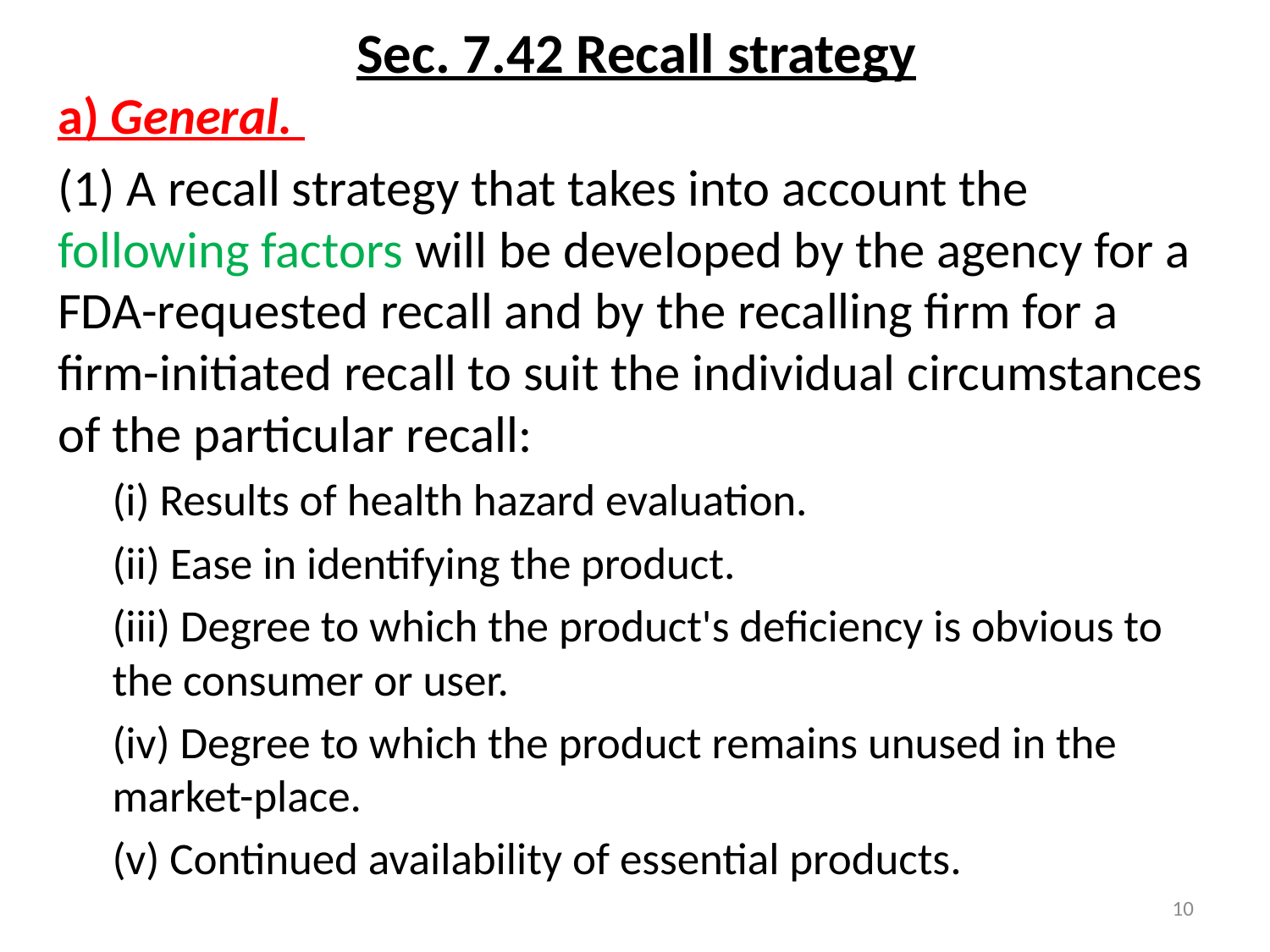

# Sec. 7.42 Recall strategy
a) General.
(1) A recall strategy that takes into account the following factors will be developed by the agency for a FDA-requested recall and by the recalling firm for a firm-initiated recall to suit the individual circumstances of the particular recall:
(i) Results of health hazard evaluation.
(ii) Ease in identifying the product.
(iii) Degree to which the product's deficiency is obvious to the consumer or user.
(iv) Degree to which the product remains unused in the market-place.
(v) Continued availability of essential products.

10